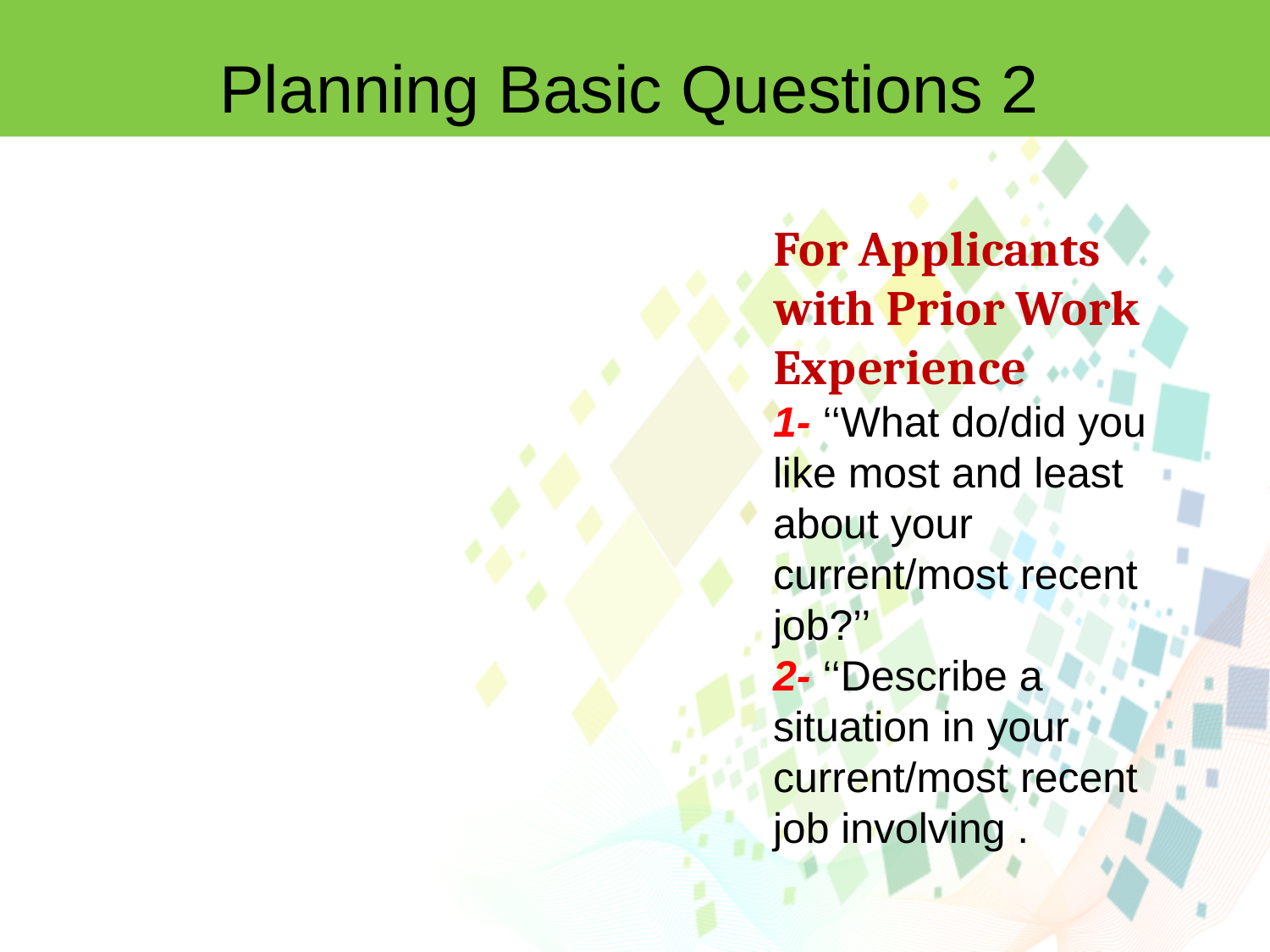

Planning Basic Questions 2
For Applicants with Prior Work Experience
1- ‘‘What do/did you like most and least about your current/most recent job?’’
2- ‘‘Describe a situation in your current/most recent job involving .